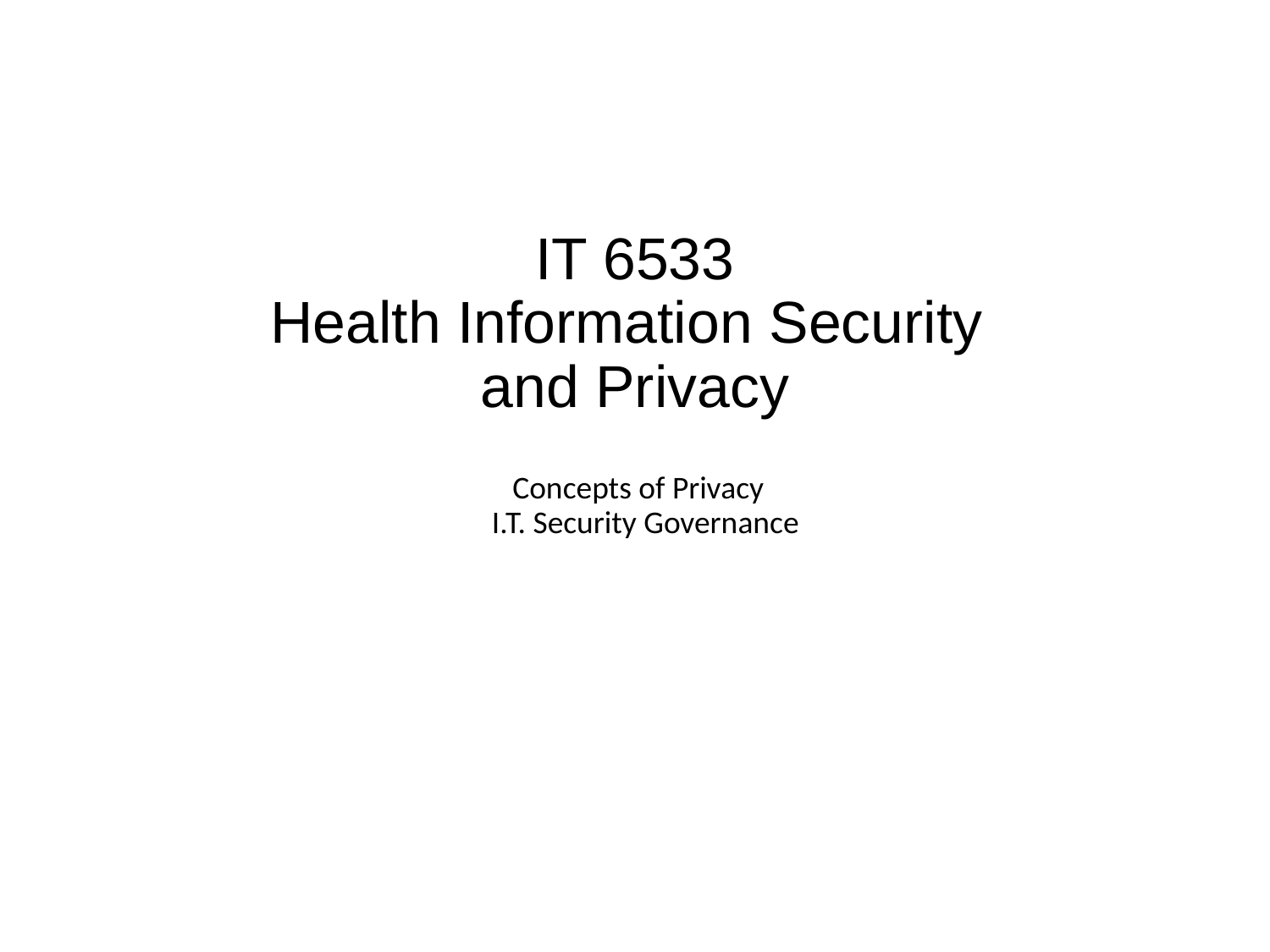

# IT 6533 Health Information Security and Privacy
Concepts of Privacy
I.T. Security Governance